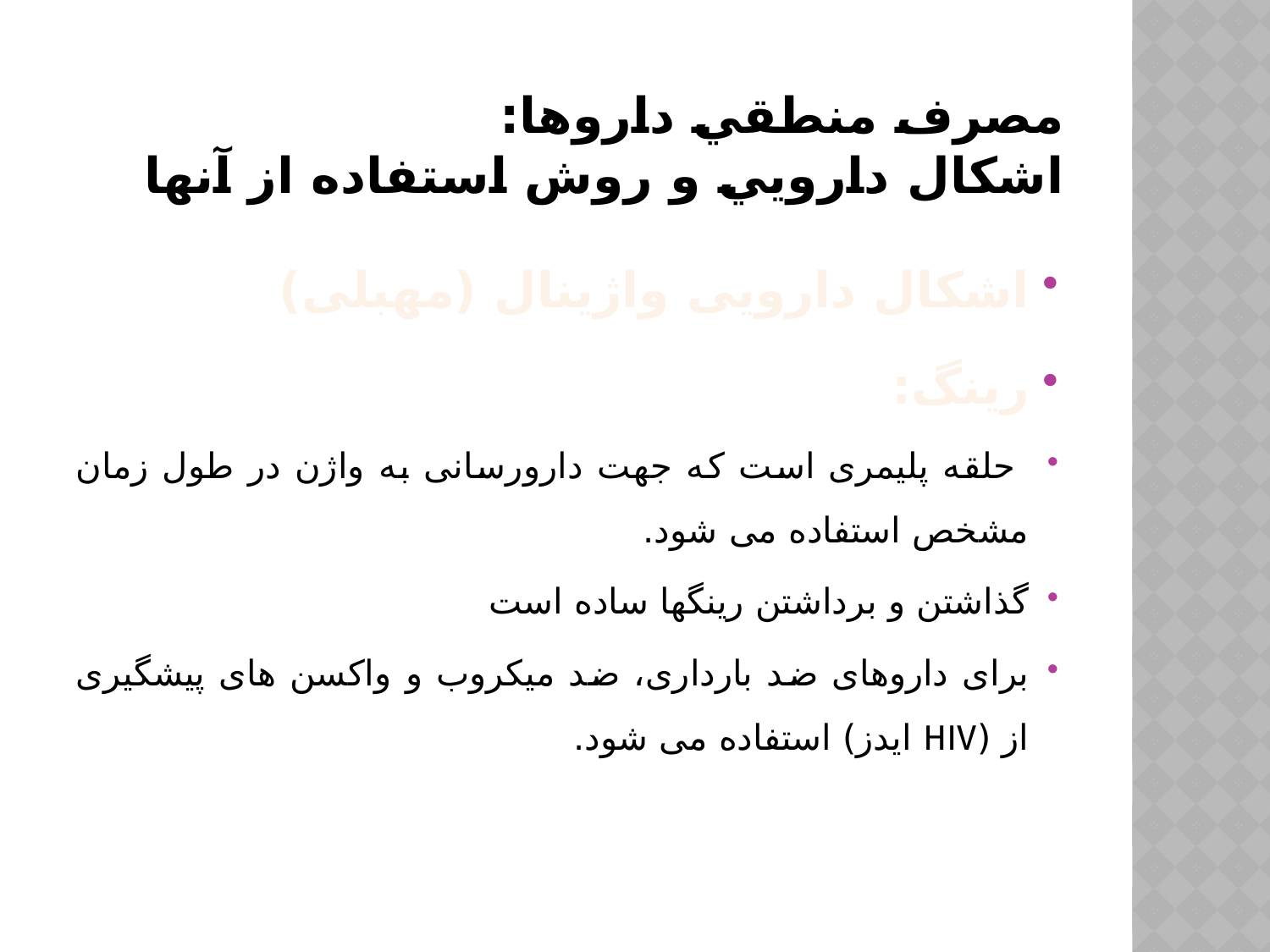

# مصرف منطقي داروها: اشكال دارويي و روش استفاده از آنها
اشکال دارویی واژینال (مهبلی)
رینگ:
 حلقه پلیمری است که جهت دارورسانی به واژن در طول زمان مشخص استفاده می شود.
گذاشتن و برداشتن رینگها ساده است
برای داروهای ضد بارداری، ضد میکروب و واکسن های پیشگیری از (HIV ایدز) استفاده می شود.